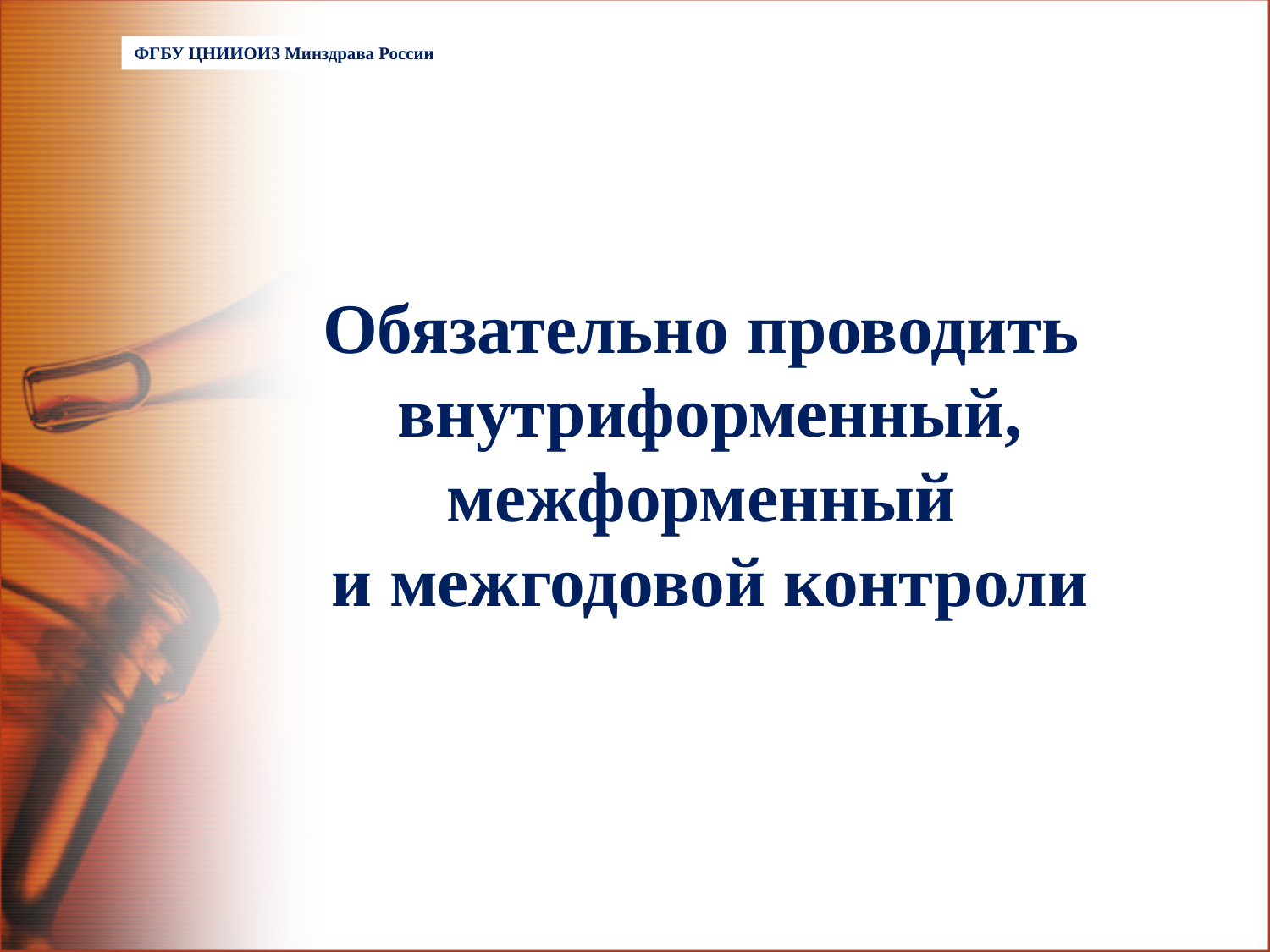

ФГБУ ЦНИИОИЗ Минздрава России
Обязательно проводить
внутриформенный, межформенный
и межгодовой контроли